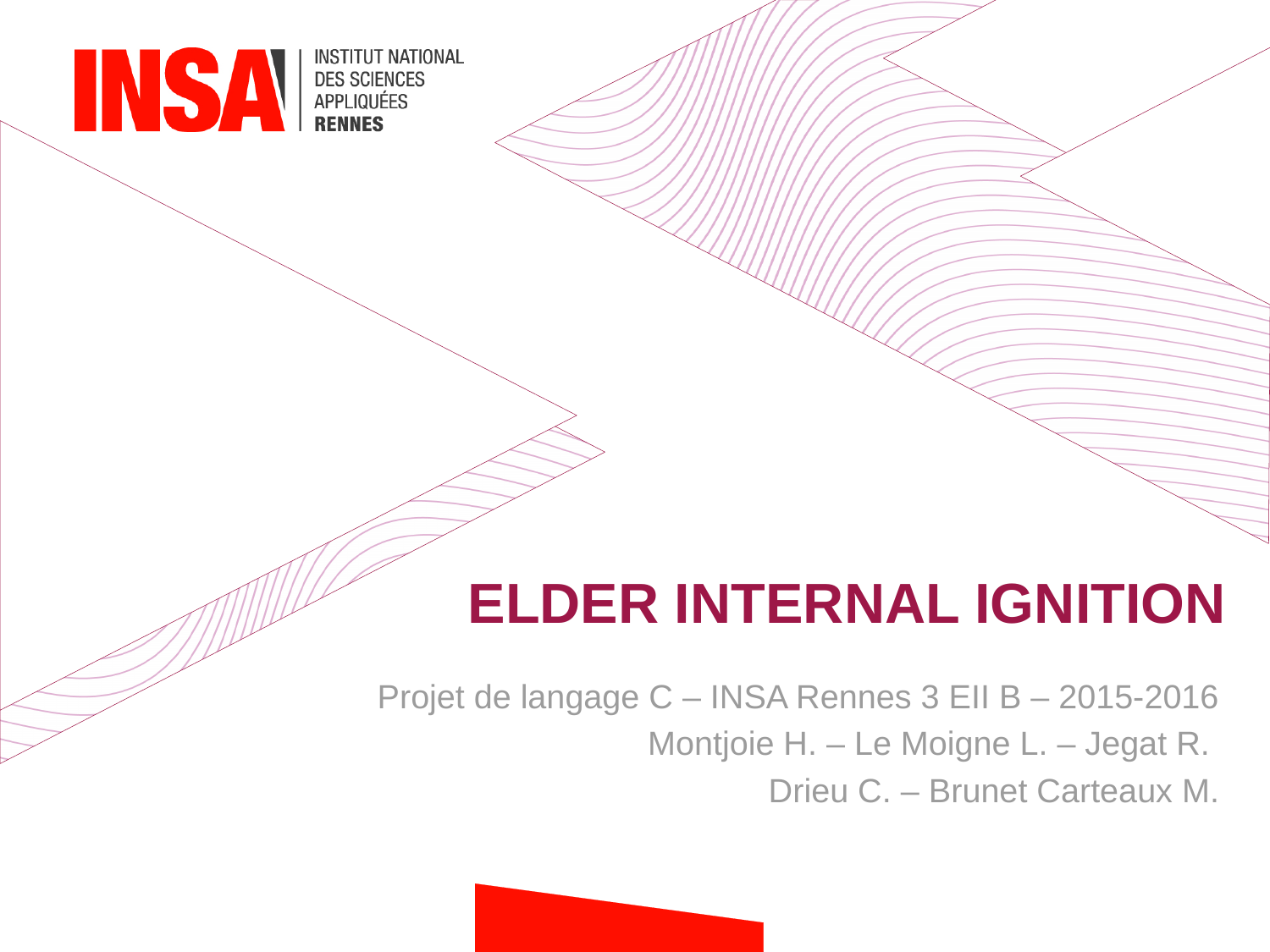

# ELDER INTERNAL IGNITION
Projet de langage C – INSA Rennes 3 EII B – 2015-2016
Montjoie H. – Le Moigne L. – Jegat R.
Drieu C. – Brunet Carteaux M.